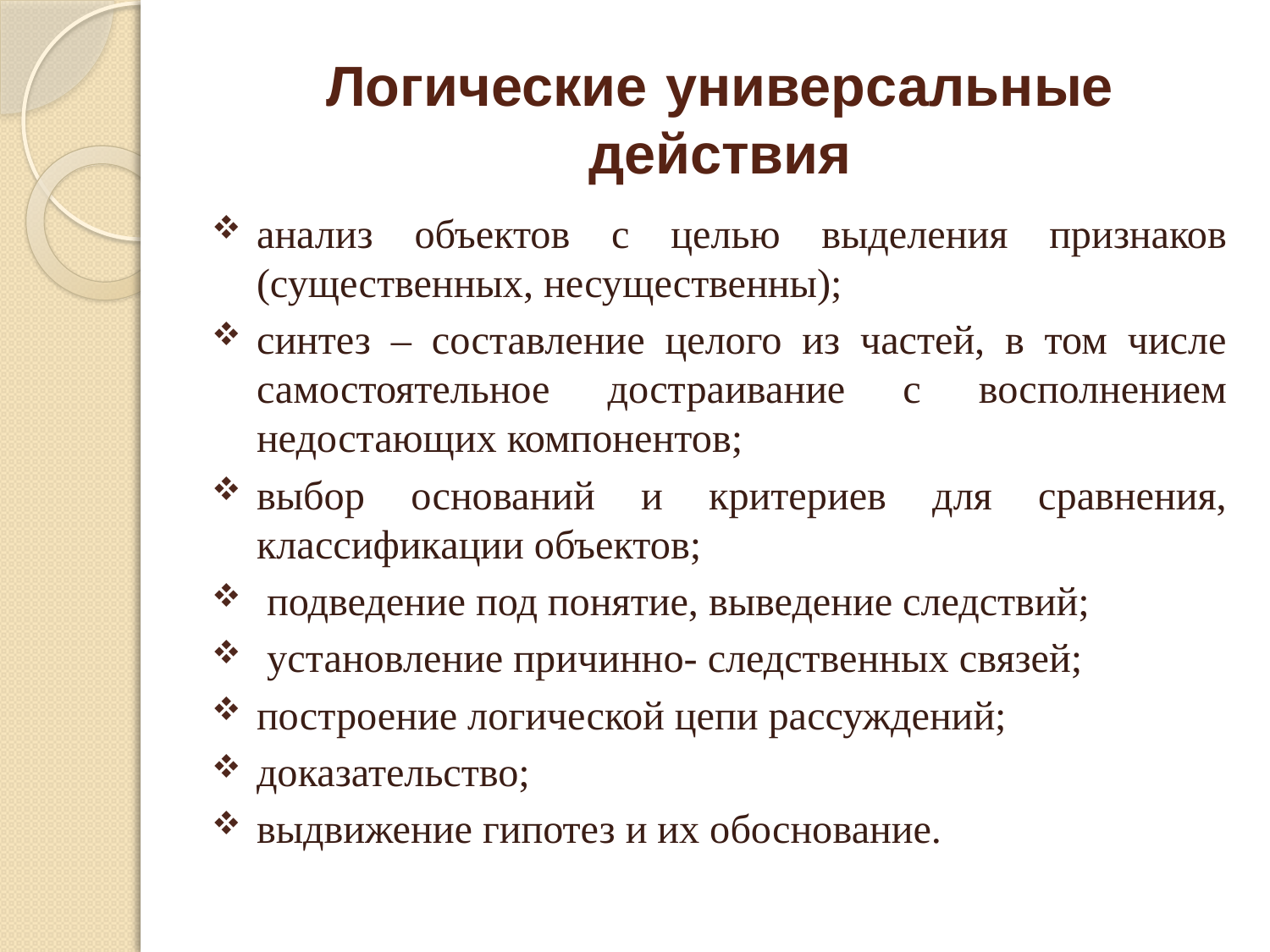

# Логические универсальные действия
анализ объектов с целью выделения признаков (существенных, несущественны);
синтез – составление целого из частей, в том числе самостоятельное достраивание с восполнением недостающих компонентов;
выбор оснований и критериев для сравнения, классификации объектов;
 подведение под понятие, выведение следствий;
 установление причинно- следственных связей;
построение логической цепи рассуждений;
доказательство;
выдвижение гипотез и их обоснование.